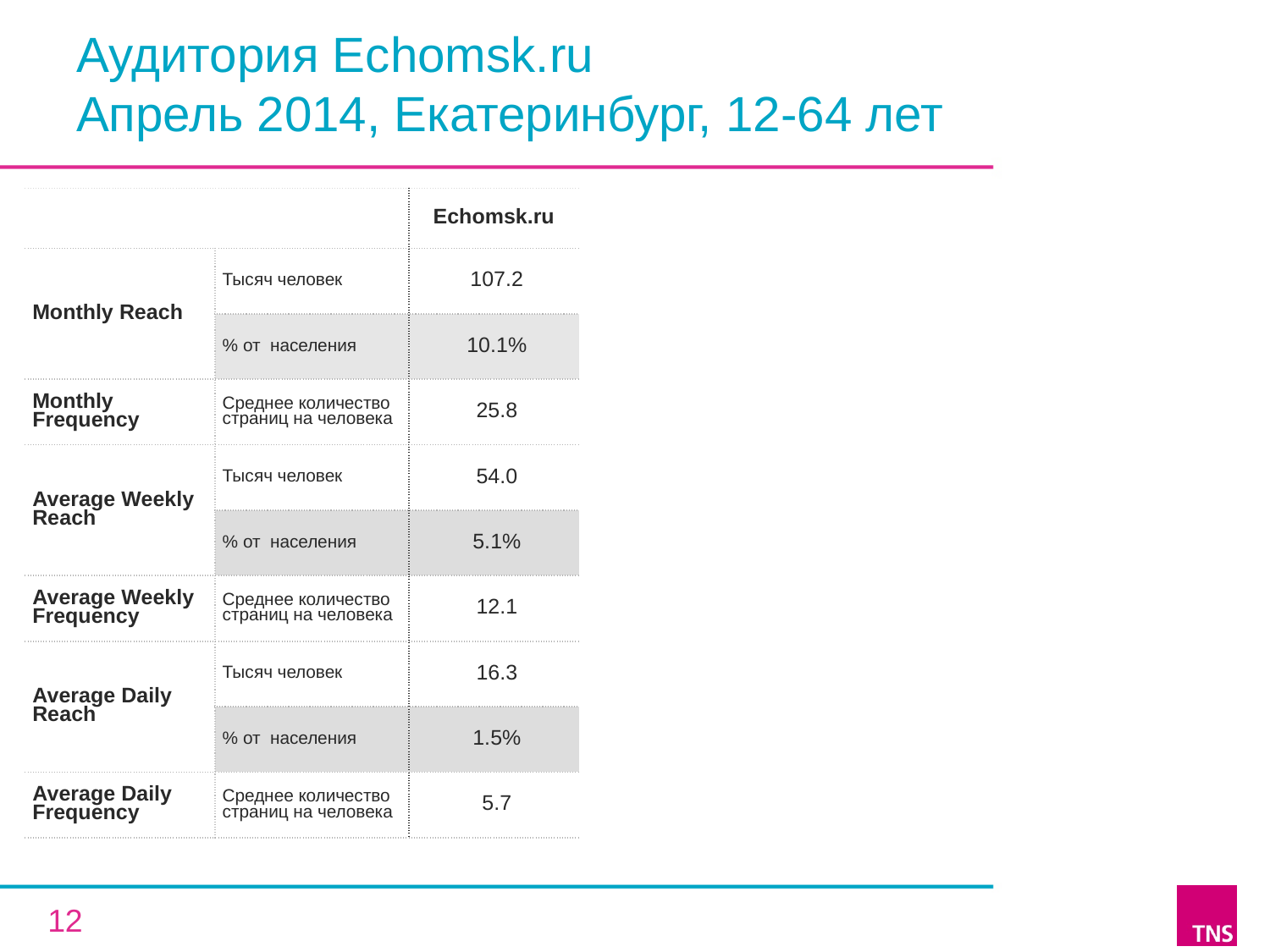

# Аудитория Echomsk.ru Апрель 2014, Екатеринбург, 12-64 лет
|  |  | Echomsk.ru |
| --- | --- | --- |
| Monthly Reach | Тысяч человек | 107.2 |
|  | % от населения | 10.1% |
| Monthly Frequency | Среднее количество страниц на человека | 25.8 |
| Average Weekly Reach | Тысяч человек | 54.0 |
|  | % от населения | 5.1% |
| Average Weekly Frequency | Среднее количество страниц на человека | 12.1 |
| Average Daily Reach | Тысяч человек | 16.3 |
|  | % от населения | 1.5% |
| Average Daily Frequency | Среднее количество страниц на человека | 5.7 |

12